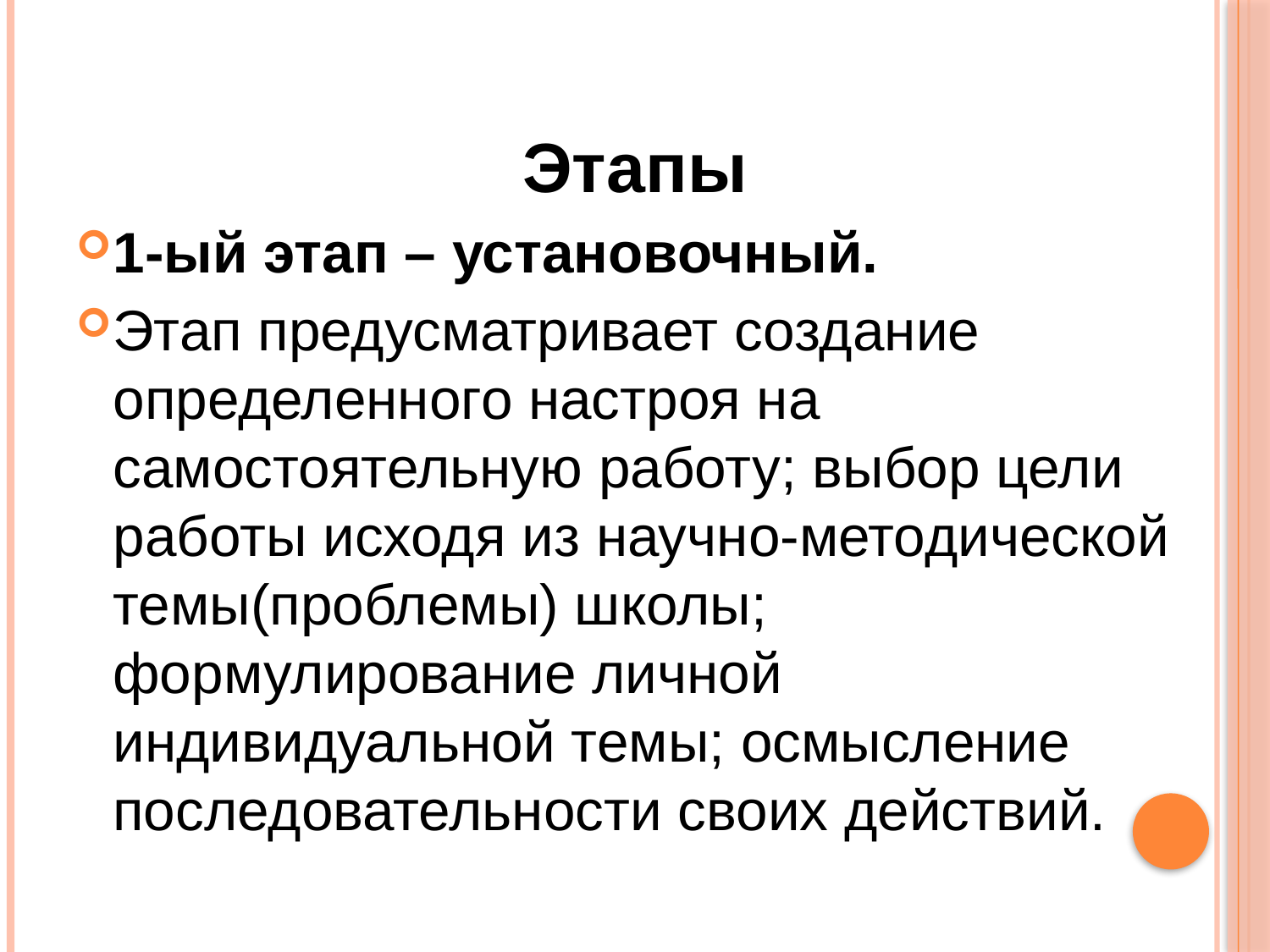

Этапы
1-ый этап – установочный.
Этап предусматривает создание определенного настроя на самостоятельную работу; выбор цели работы исходя из научно-методической темы(проблемы) школы; формулирование личной индивидуальной темы; осмысление последовательности своих действий.